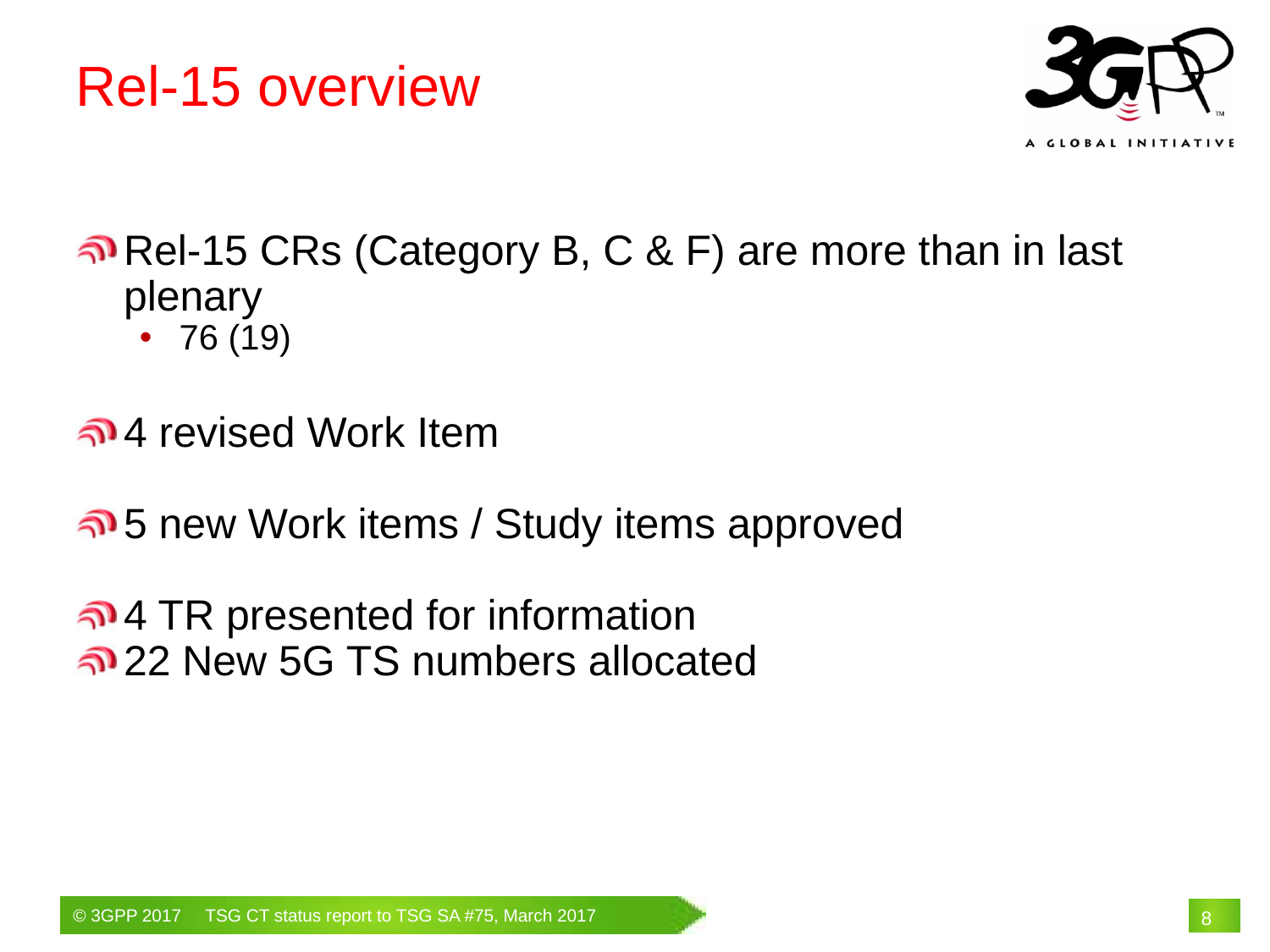

Rel-15 overview

Rel-15 CRs (Category B, C & F) are more than in last plenary
76 (19)

4 revised Work Item

5 new Work items / Study items approved

4 TR presented for information
22 New 5G TS numbers allocated

# 8